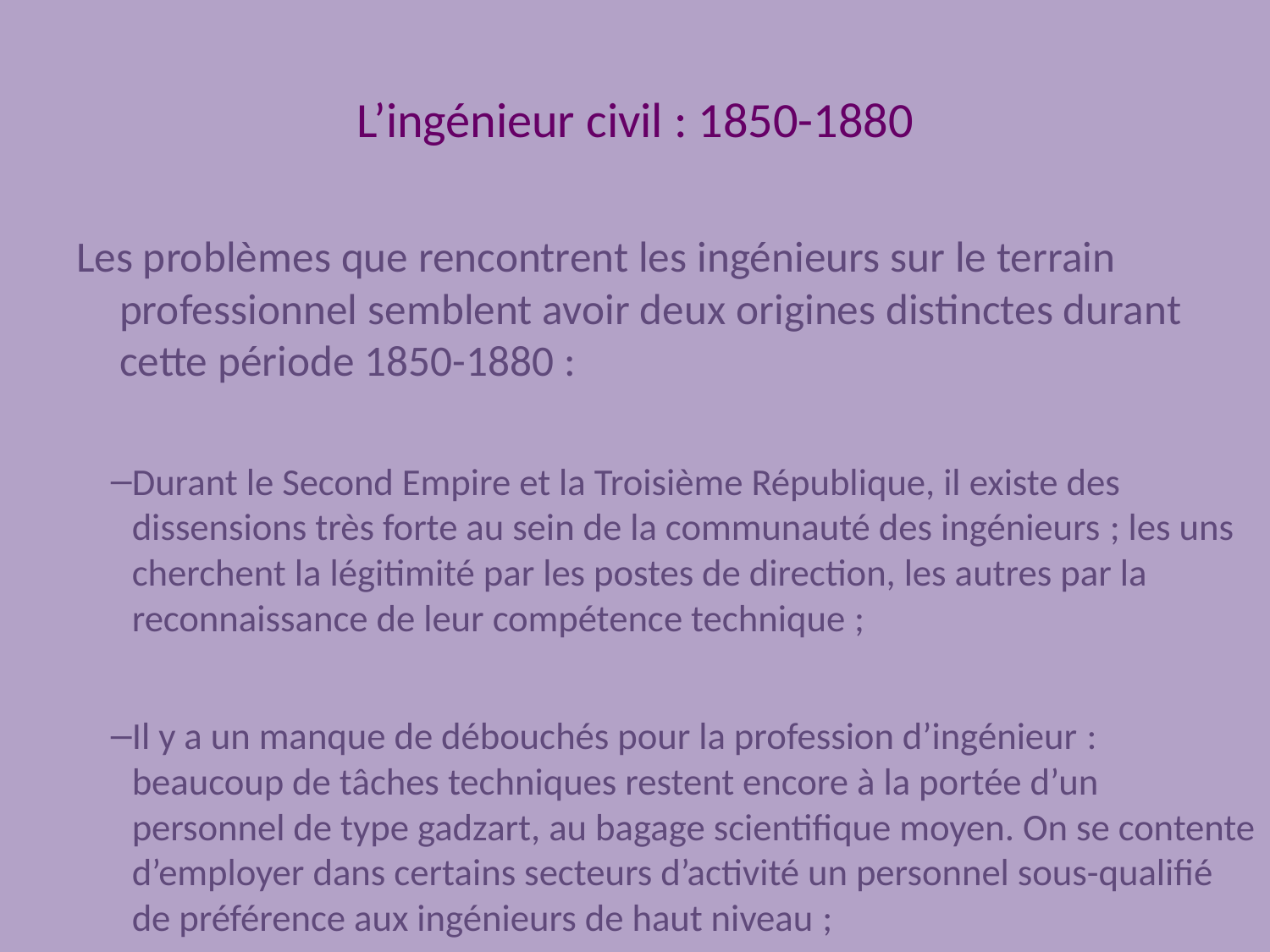

# L’ingénieur civil : 1850-1880
Les problèmes que rencontrent les ingénieurs sur le terrain professionnel semblent avoir deux origines distinctes durant cette période 1850-1880 :

Durant le Second Empire et la Troisième République, il existe des dissensions très forte au sein de la communauté des ingénieurs ; les uns cherchent la légitimité par les postes de direction, les autres par la reconnaissance de leur compétence technique ;

Il y a un manque de débouchés pour la profession d’ingénieur : beaucoup de tâches techniques restent encore à la portée d’un personnel de type gadzart, au bagage scientifique moyen. On se contente d’employer dans certains secteurs d’activité un personnel sous-qualifié de préférence aux ingénieurs de haut niveau ;